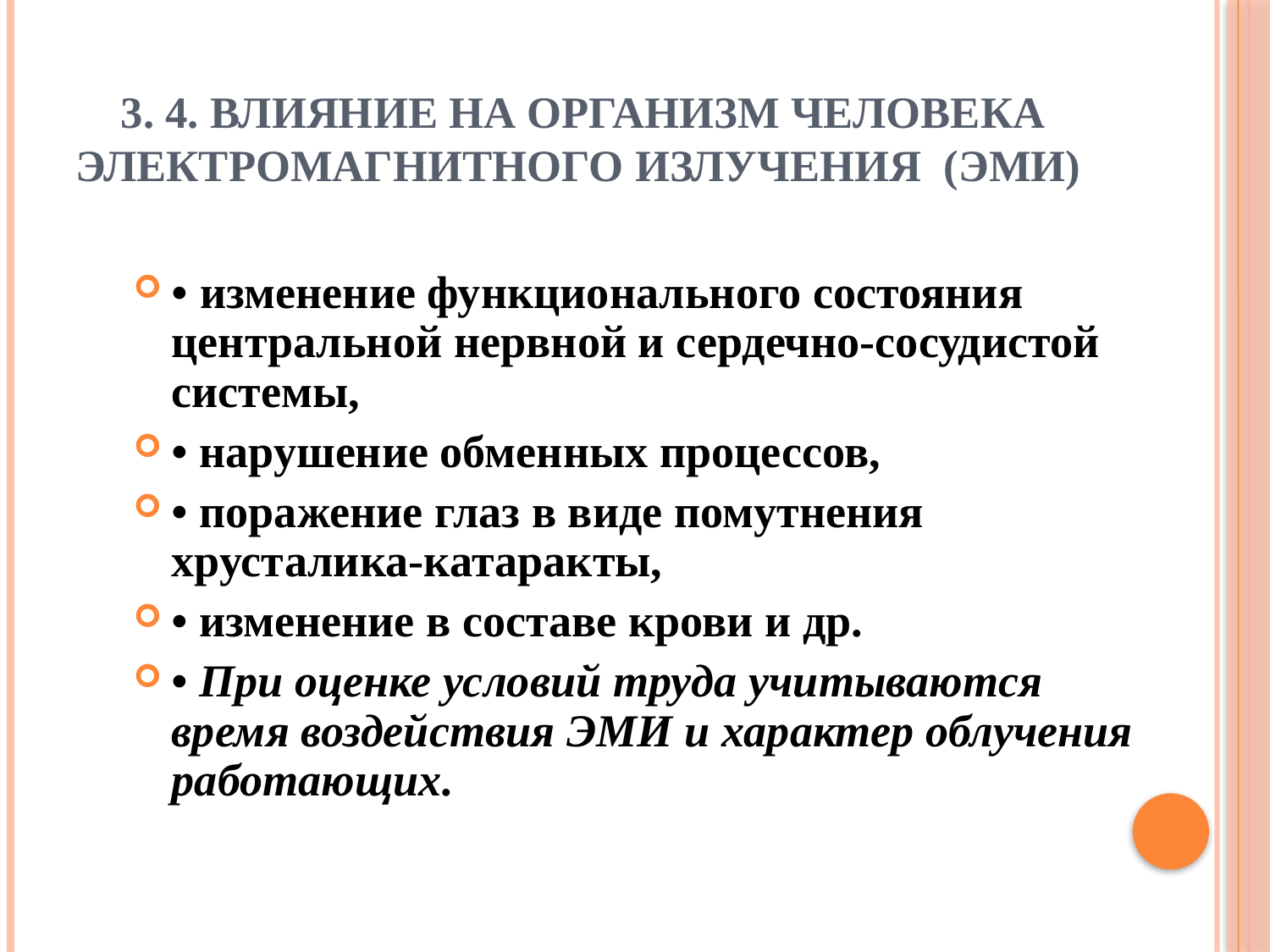

# 3. 4. Влияние на организм человека электромагнитного излучения  (ЭМИ)

• изменение функционального состояния центральной нервной и сердечно-сосудистой системы,
• нарушение обменных процессов,
• поражение глаз в виде помутнения хрусталика-катаракты,
• изменение в составе крови и др.
• При оценке условий труда учитываются время воздействия ЭМИ и характер облучения работающих.